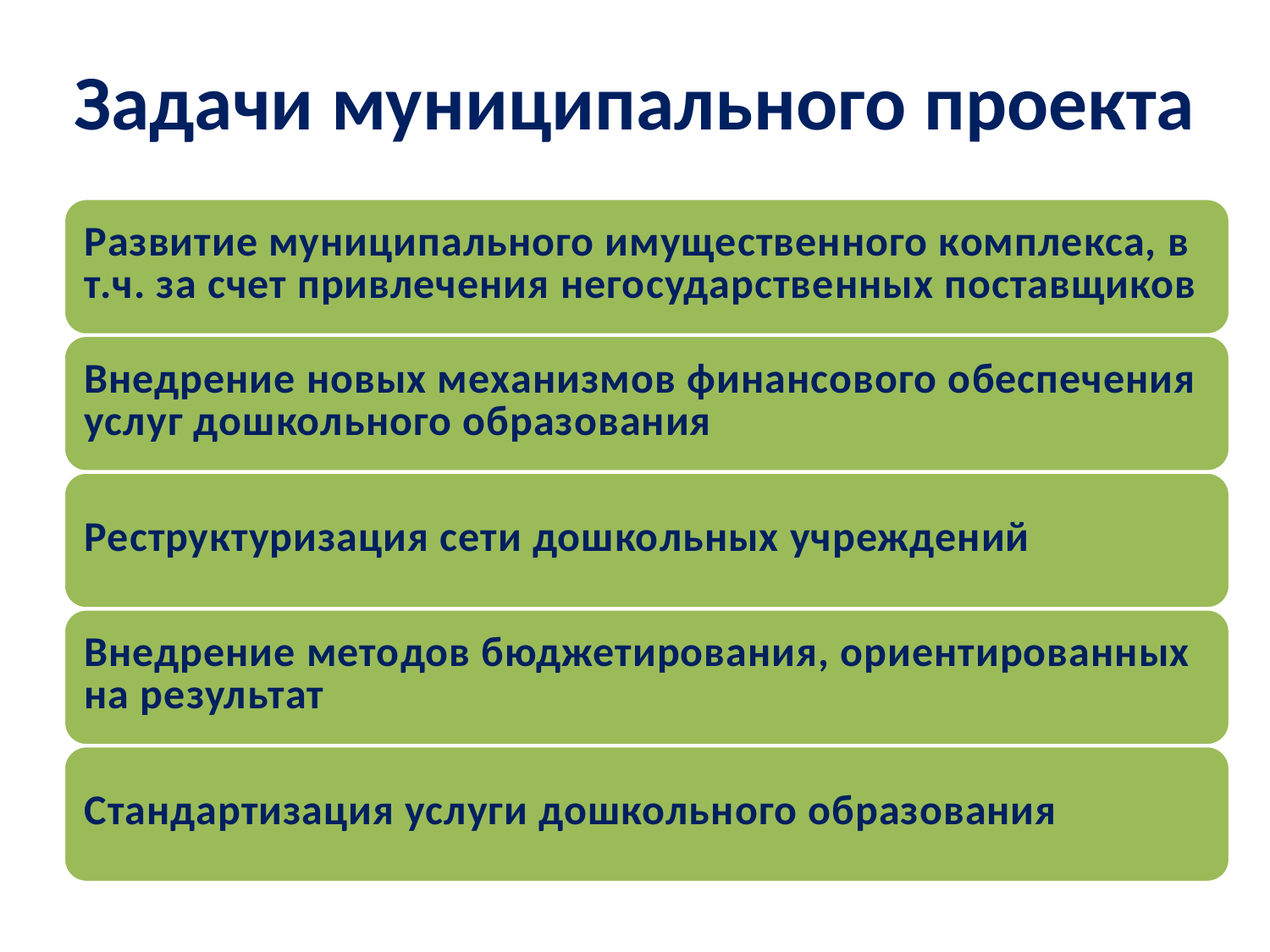

# Задачи муниципального проекта
Развитие муниципального имущественного комплекса, в т.ч. за счет привлечения негосударственных поставщиков
Внедрение новых механизмов финансового обеспечения услуг дошкольного образования
Реструктуризация сети дошкольных учреждений
Внедрение методов бюджетирования, ориентированных на результат
Стандартизация услуги дошкольного образования